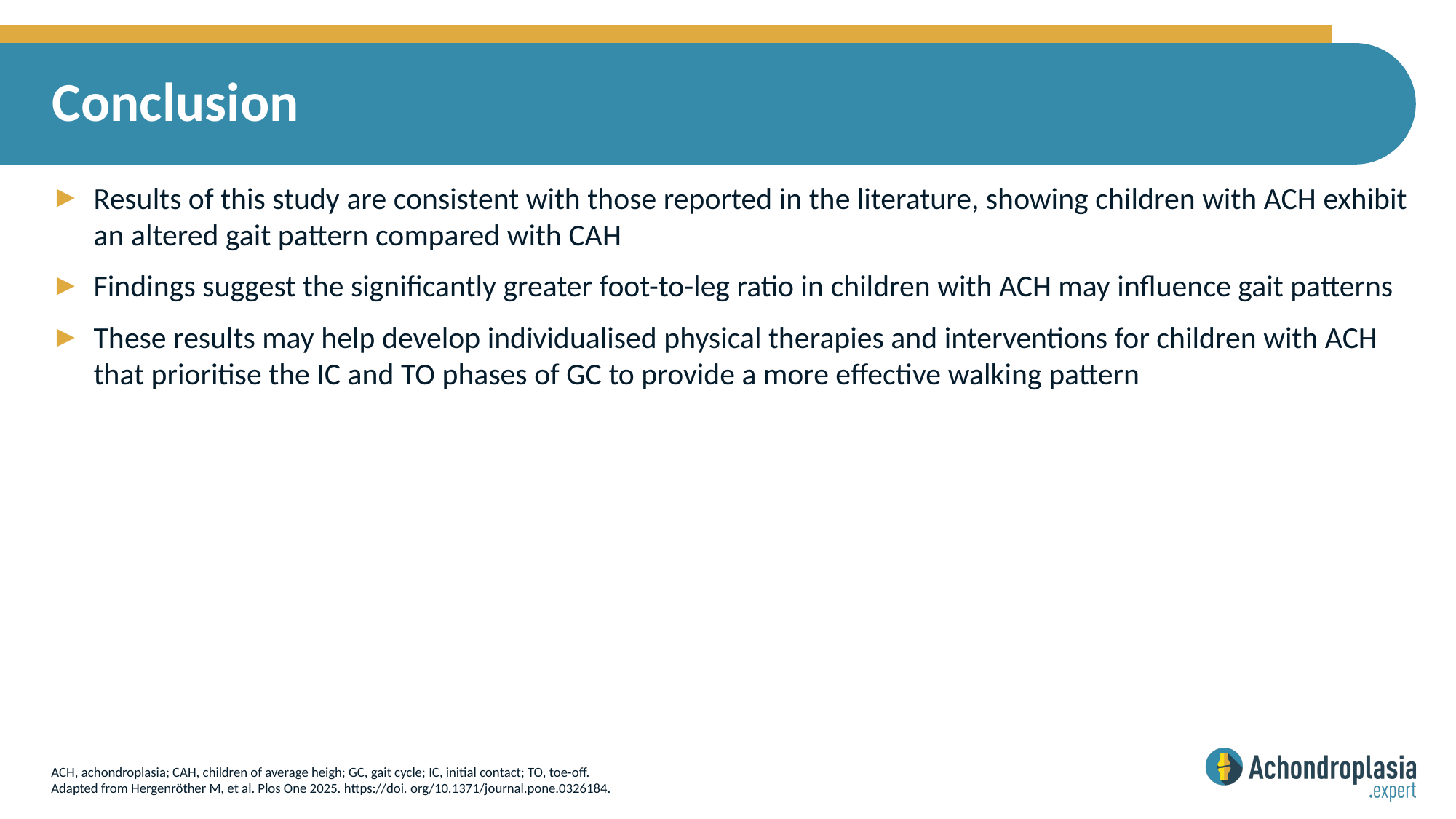

# Conclusion
Results of this study are consistent with those reported in the literature, showing children with ACH exhibit an altered gait pattern compared with CAH
Findings suggest the significantly greater foot-to-leg ratio in children with ACH may influence gait patterns
These results may help develop individualised physical therapies and interventions for children with ACH that prioritise the IC and TO phases of GC to provide a more effective walking pattern

ACH, achondroplasia; CAH, children of average heigh; GC, gait cycle; IC, initial contact; TO, toe-off.
Adapted from Hergenröther M, et al. Plos One 2025. https://doi. org/10.1371/journal.pone.0326184.